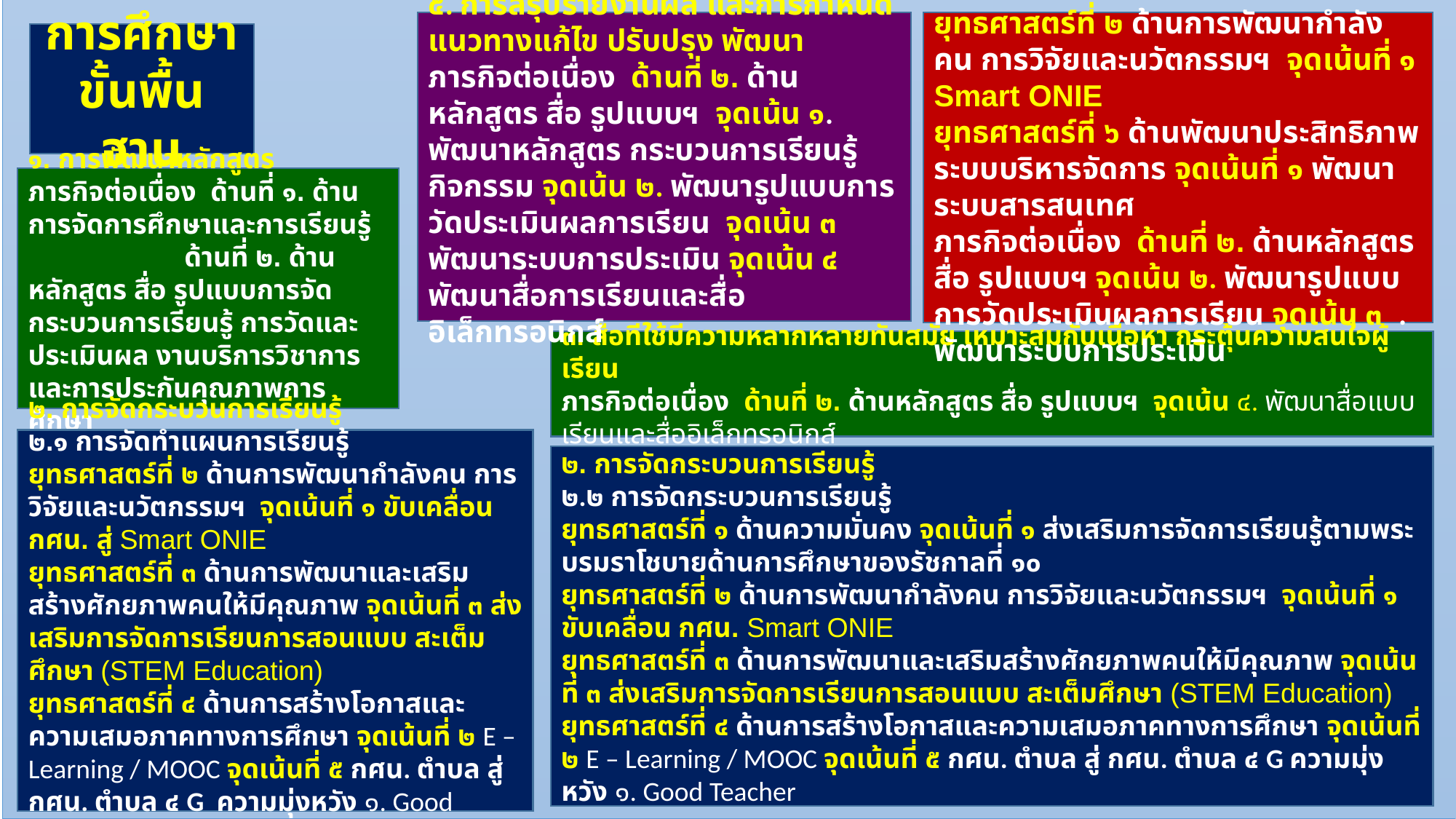

๔. การวัดผลประเมินผล
ยุทธศาสตร์ที่ ๒ ด้านการพัฒนากำลังคน การวิจัยและนวัตกรรมฯ  จุดเน้นที่ ๑ Smart ONIE
ยุทธศาสตร์ที่ ๖ ด้านพัฒนาประสิทธิภาพระบบบริหารจัดการ จุดเน้นที่ ๑ พัฒนาระบบสารสนเทศ
ภารกิจต่อเนื่อง  ด้านที่ ๒. ด้านหลักสูตร สื่อ รูปแบบฯ จุดเน้น ๒. พัฒนารูปแบบการวัดประเมินผลการเรียน จุดเน้น ๓  . พัฒนาระบบการประเมิน
๕. การสรุปรายงานผล และการกำหนดแนวทางแก้ไข ปรับปรุง พัฒนา
ภารกิจต่อเนื่อง  ด้านที่ ๒. ด้านหลักสูตร สื่อ รูปแบบฯ  จุดเน้น ๑. พัฒนาหลักสูตร กระบวนการเรียนรู้กิจกรรม จุดเน้น ๒. พัฒนารูปแบบการวัดประเมินผลการเรียน  จุดเน้น ๓  พัฒนาระบบการประเมิน จุดเน้น ๔ พัฒนาสื่อการเรียนและสื่ออิเล็กทรอนิกส์
การศึกษา
ขั้นพื้นฐาน
๑. การพัฒนาหลักสูตร
ภารกิจต่อเนื่อง  ด้านที่ ๑. ด้านการจัดการศึกษาและการเรียนรู้
                      ด้านที่ ๒. ด้านหลักสูตร สื่อ รูปแบบการจัดกระบวนการเรียนรู้ การวัดและประเมินผล งานบริการวิชาการ และการประกันคุณภาพการศึกษา
๓. สื่อที่ใช้มีความหลากหลายทันสมัย เหมาะสมกับเนื้อหา กระตุ้นความสนใจผู้เรียน
ภารกิจต่อเนื่อง  ด้านที่ ๒. ด้านหลักสูตร สื่อ รูปแบบฯ  จุดเน้น ๔. พัฒนาสื่อแบบเรียนและสื่ออิเล็กทรอนิกส์

๒. การจัดกระบวนการเรียนรู้
๒.๑ การจัดทำแผนการเรียนรู้
ยุทธศาสตร์ที่ ๒ ด้านการพัฒนากำลังคน การวิจัยและนวัตกรรมฯ  จุดเน้นที่ ๑ ขับเคลื่อน กศน. สู่ Smart ONIE
ยุทธศาสตร์ที่ ๓ ด้านการพัฒนาและเสริมสร้างศักยภาพคนให้มีคุณภาพ จุดเน้นที่ ๓ ส่งเสริมการจัดการเรียนการสอนแบบ สะเต็มศึกษา (STEM Education)
ยุทธศาสตร์ที่ ๔ ด้านการสร้างโอกาสและความเสมอภาคทางการศึกษา จุดเน้นที่ ๒ E – Learning / MOOC จุดเน้นที่ ๕ กศน. ตำบล สู่ กศน. ตำบล ๔ G  ความมุ่งหวัง ๑. Good Teacher

๒. การจัดกระบวนการเรียนรู้
๒.๒ การจัดกระบวนการเรียนรู้
ยุทธศาสตร์ที่ ๑ ด้านความมั่นคง จุดเน้นที่ ๑ ส่งเสริมการจัดการเรียนรู้ตามพระบรมราโชบายด้านการศึกษาของรัชกาลที่ ๑๐
ยุทธศาสตร์ที่ ๒ ด้านการพัฒนากำลังคน การวิจัยและนวัตกรรมฯ  จุดเน้นที่ ๑ ขับเคลื่อน กศน. Smart ONIE
ยุทธศาสตร์ที่ ๓ ด้านการพัฒนาและเสริมสร้างศักยภาพคนให้มีคุณภาพ จุดเน้นที่ ๓ ส่งเสริมการจัดการเรียนการสอนแบบ สะเต็มศึกษา (STEM Education)
ยุทธศาสตร์ที่ ๔ ด้านการสร้างโอกาสและความเสมอภาคทางการศึกษา จุดเน้นที่ ๒ E – Learning / MOOC จุดเน้นที่ ๕ กศน. ตำบล สู่ กศน. ตำบล ๔ G ความมุ่งหวัง ๑. Good Teacher